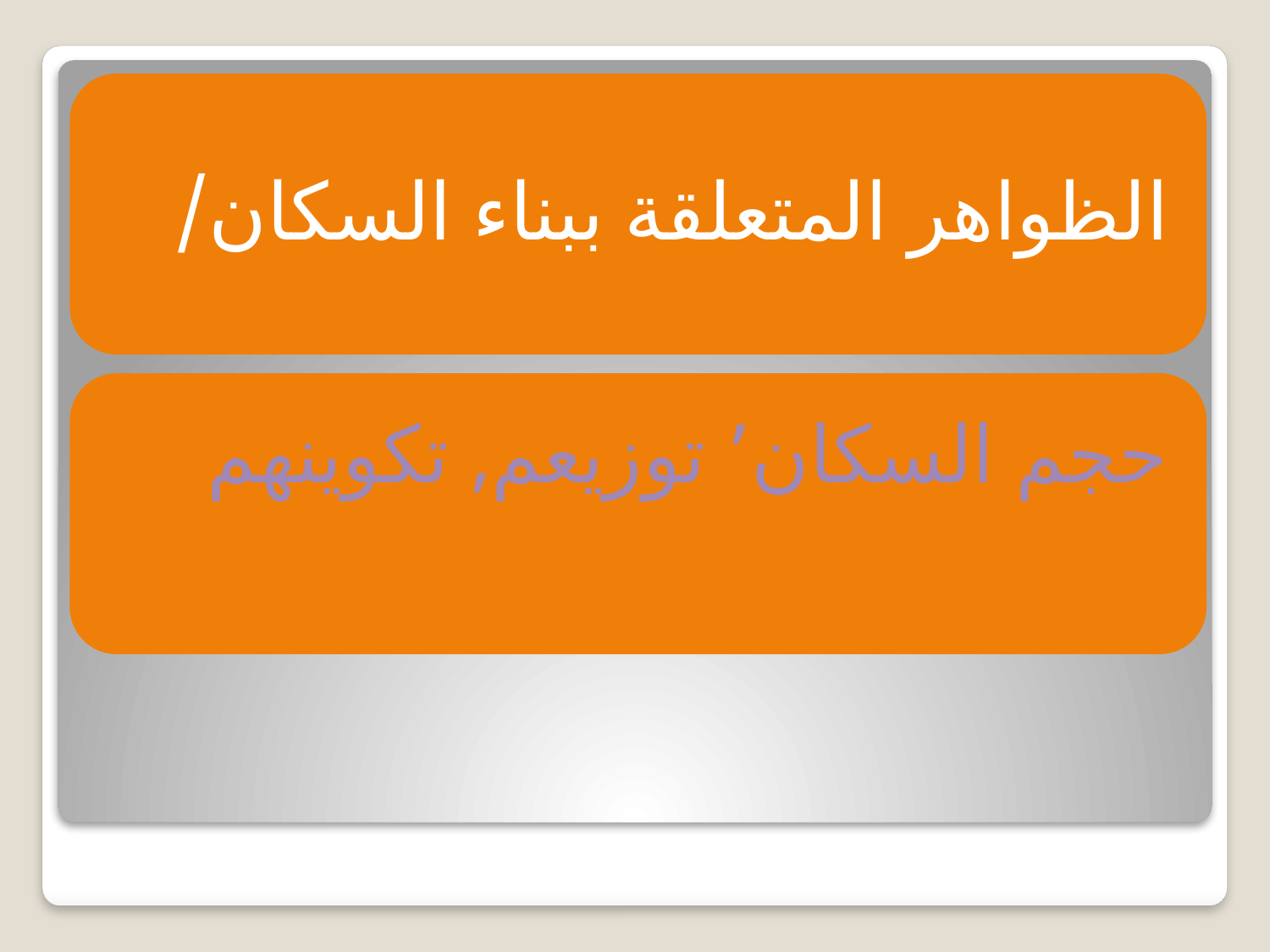

الظواهر المتعلقة ببناء السكان/
حجم السكان’ توزيعم, تكوينهم

#